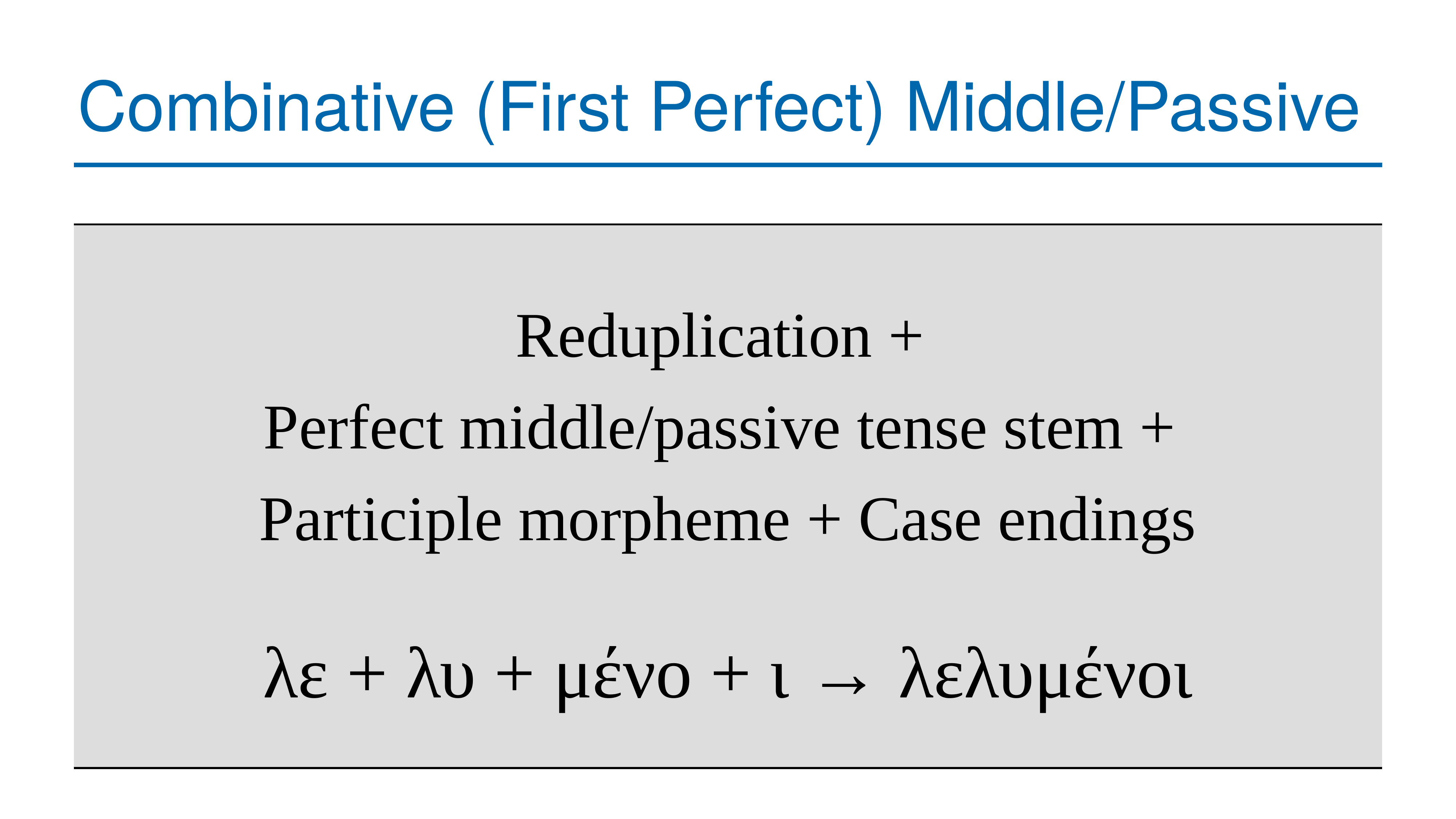

# Combinative (First Perfect) Middle/Passive
| Reduplication + Perfect middle/passive tense stem + Participle morpheme + Case endings λε + λυ + μένο + ι → λελυμένοι |
| --- |